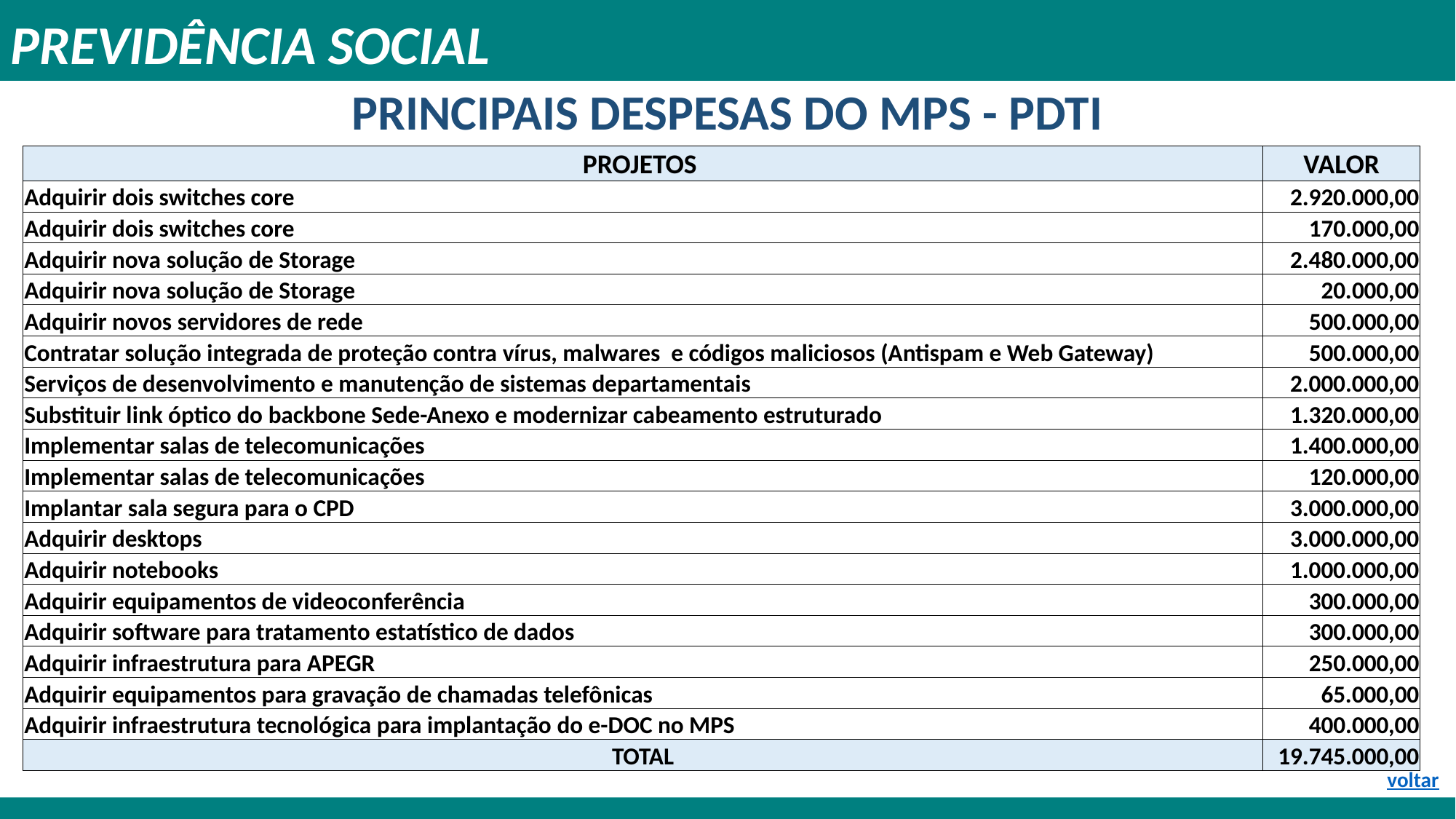

PREVIDÊNCIA SOCIAL
# PRINCIPAIS DESPESAS DO MPS - PDTI
| PROJETOS | VALOR |
| --- | --- |
| Adquirir dois switches core | 2.920.000,00 |
| Adquirir dois switches core | 170.000,00 |
| Adquirir nova solução de Storage | 2.480.000,00 |
| Adquirir nova solução de Storage | 20.000,00 |
| Adquirir novos servidores de rede | 500.000,00 |
| Contratar solução integrada de proteção contra vírus, malwares e códigos maliciosos (Antispam e Web Gateway) | 500.000,00 |
| Serviços de desenvolvimento e manutenção de sistemas departamentais | 2.000.000,00 |
| Substituir link óptico do backbone Sede-Anexo e modernizar cabeamento estruturado | 1.320.000,00 |
| Implementar salas de telecomunicações | 1.400.000,00 |
| Implementar salas de telecomunicações | 120.000,00 |
| Implantar sala segura para o CPD | 3.000.000,00 |
| Adquirir desktops | 3.000.000,00 |
| Adquirir notebooks | 1.000.000,00 |
| Adquirir equipamentos de videoconferência | 300.000,00 |
| Adquirir software para tratamento estatístico de dados | 300.000,00 |
| Adquirir infraestrutura para APEGR | 250.000,00 |
| Adquirir equipamentos para gravação de chamadas telefônicas | 65.000,00 |
| Adquirir infraestrutura tecnológica para implantação do e-DOC no MPS | 400.000,00 |
| TOTAL | 19.745.000,00 |
voltar